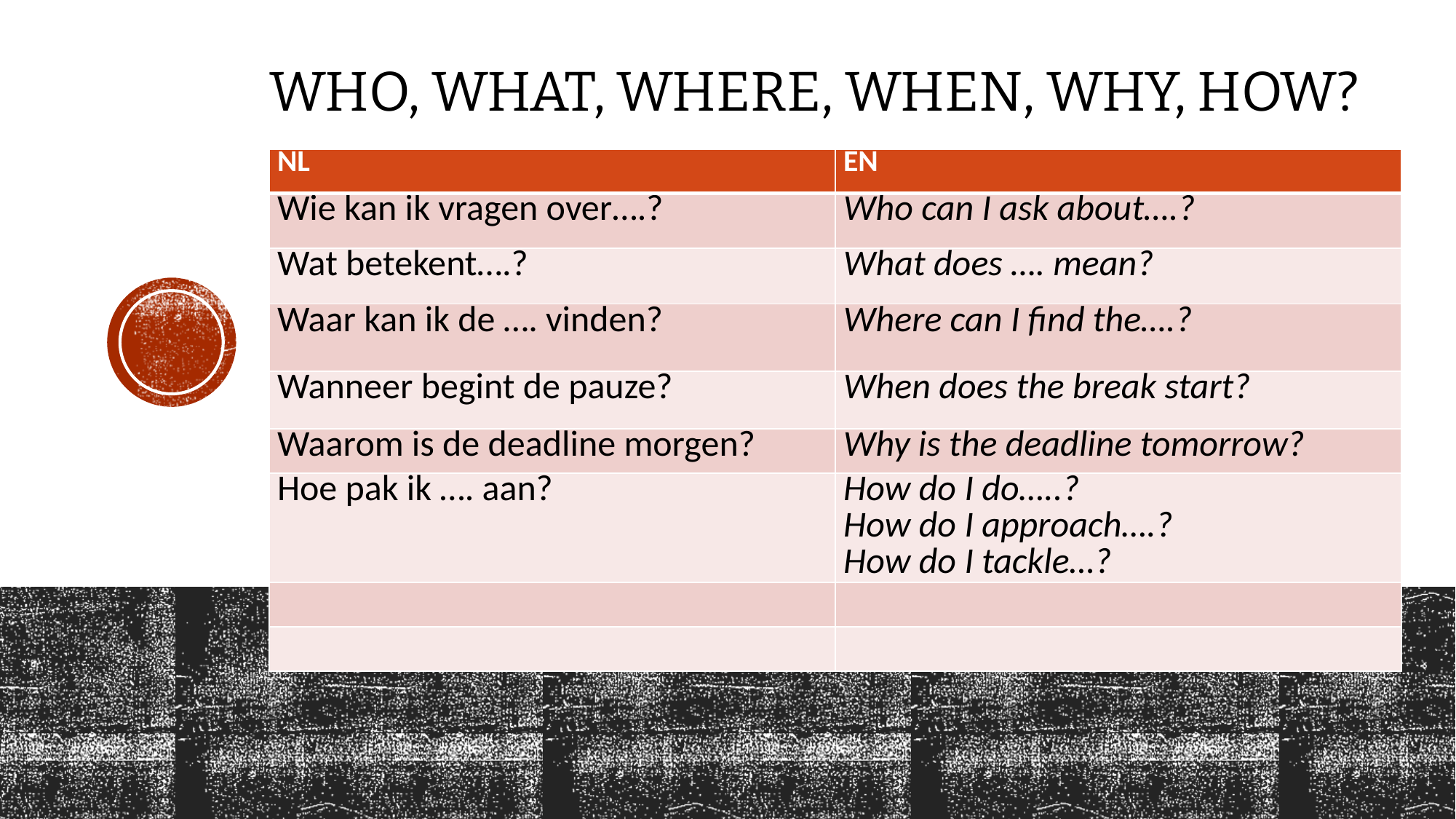

# Who, what, where, when, why, how?

| NL | EN |
| --- | --- |
| Wie kan ik vragen over….? | Who can I ask about….? |
| Wat betekent….? | What does …. mean? |
| Waar kan ik de …. vinden? | Where can I find the….? |
| Wanneer begint de pauze? | When does the break start? |
| Waarom is de deadline morgen? | Why is the deadline tomorrow? |
| Hoe pak ik …. aan? | How do I do…..? How do I approach….? How do I tackle…? |
|  |  |
|  |  |